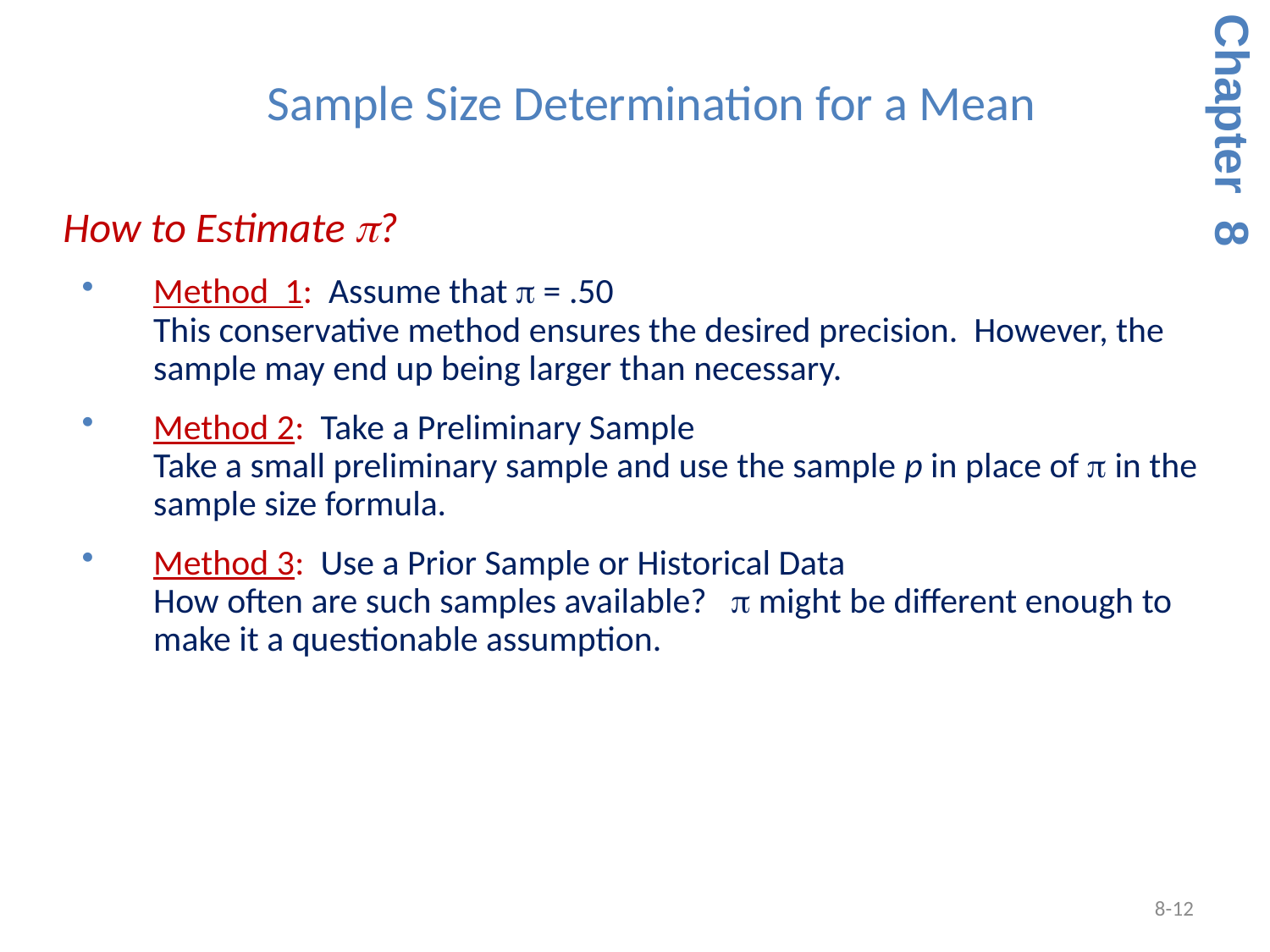

Sample Size Determination for a Mean
Chapter  8
 How to Estimate π?
Method  1:  Assume that π = .50
This conservative method ensures the desired precision.  However, the sample may end up being larger than necessary.
Method 2:  Take a Preliminary Sample
Take a small preliminary sample and use the sample p in place of π in the sample size formula.
Method 3:  Use a Prior Sample or Historical Data
How often are such samples available?   π might be different enough to make it a questionable assumption.
8-12